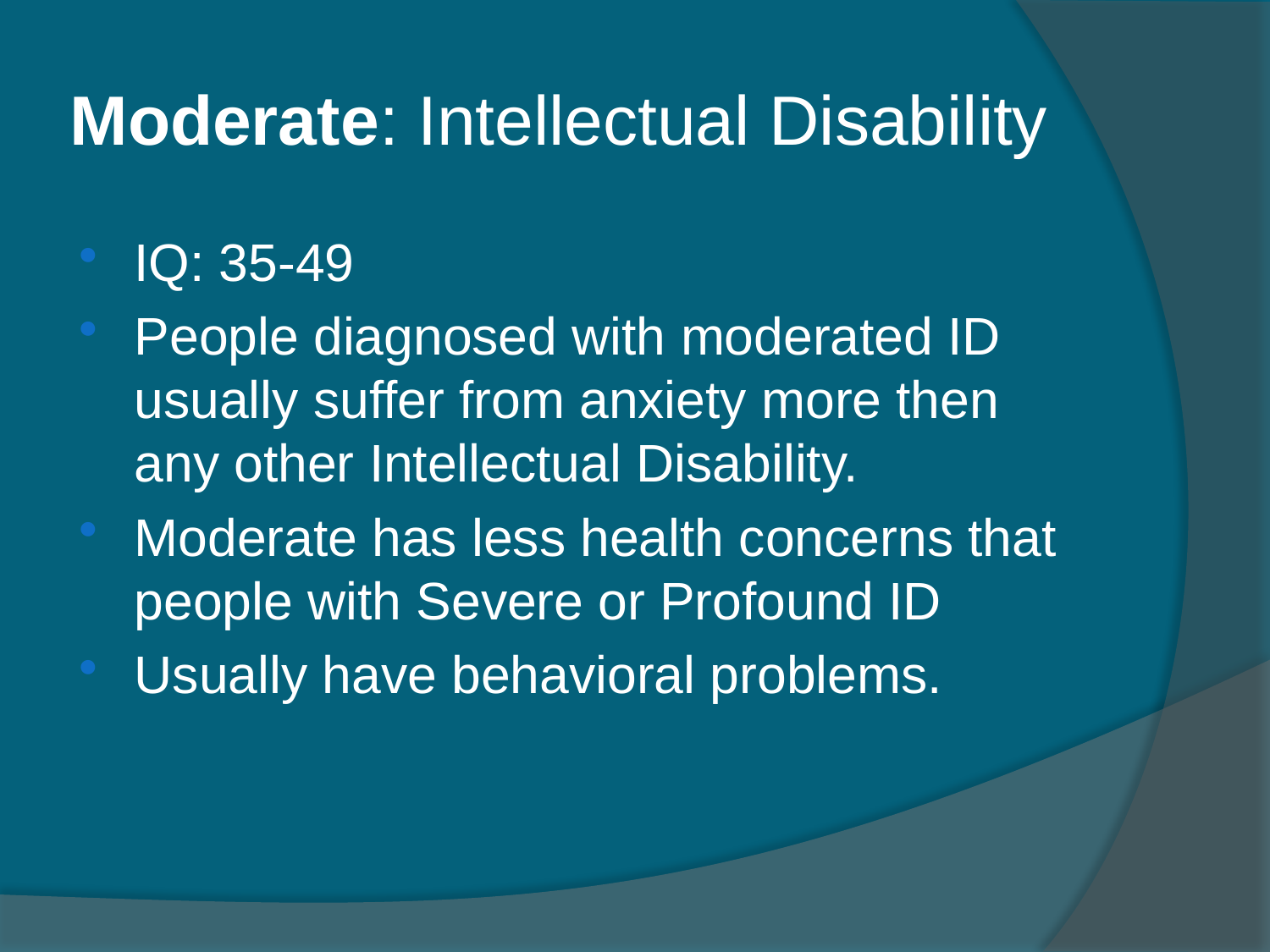

# Moderate: Intellectual Disability
IQ: 35-49
People diagnosed with moderated ID usually suffer from anxiety more then any other Intellectual Disability.
Moderate has less health concerns that people with Severe or Profound ID
Usually have behavioral problems.